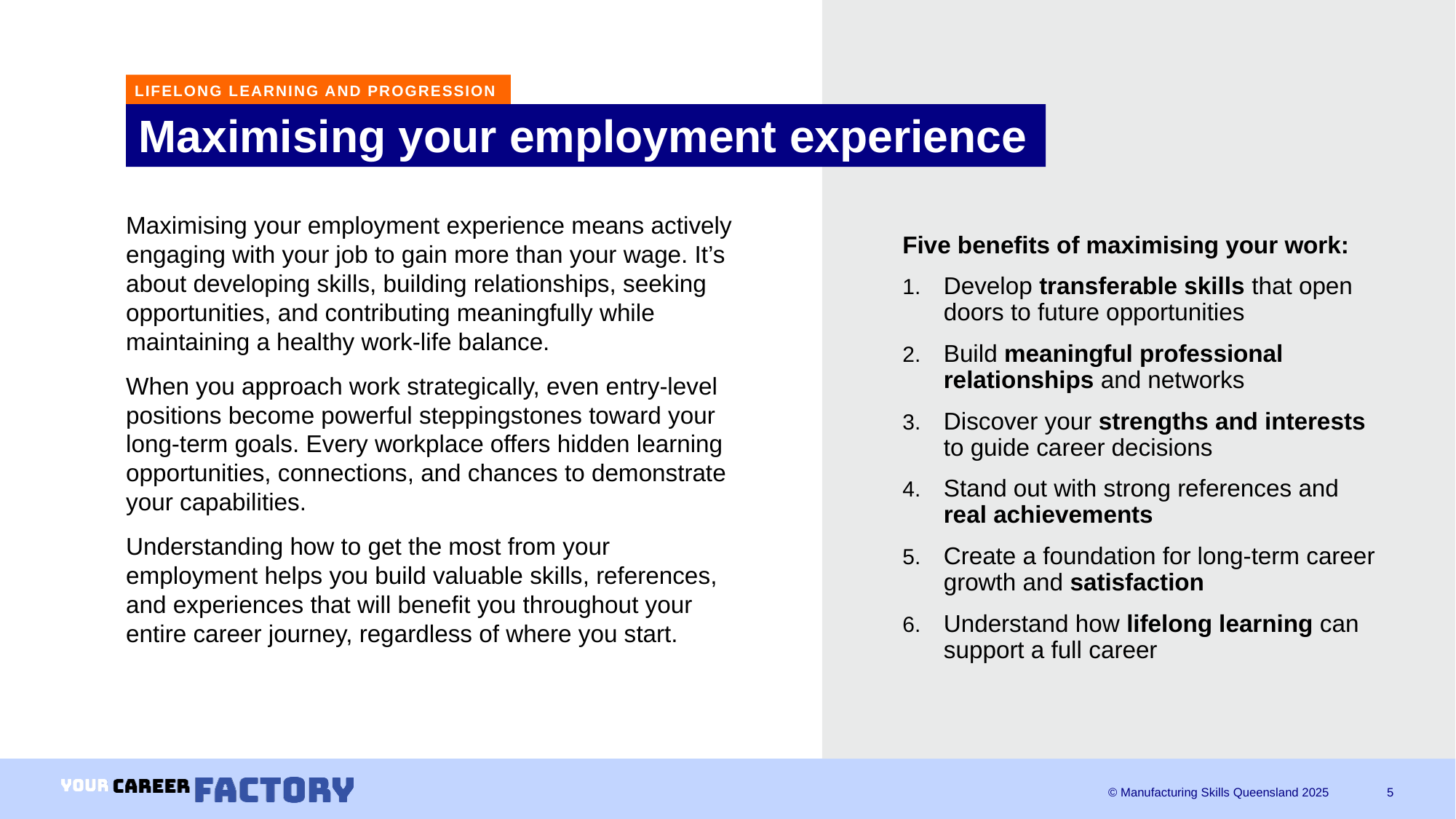

LIFELONG LEARNING AND PROGRESSION
# Maximising your employment experience
Maximising your employment experience means actively engaging with your job to gain more than your wage. It’s about developing skills, building relationships, seeking opportunities, and contributing meaningfully while maintaining a healthy work-life balance.
When you approach work strategically, even entry-level positions become powerful steppingstones toward your long-term goals. Every workplace offers hidden learning opportunities, connections, and chances to demonstrate your capabilities.
Understanding how to get the most from your employment helps you build valuable skills, references, and experiences that will benefit you throughout your entire career journey, regardless of where you start.
Five benefits of maximising your work:
Develop transferable skills that open doors to future opportunities
Build meaningful professional relationships and networks
Discover your strengths and interests to guide career decisions
Stand out with strong references and real achievements
Create a foundation for long-term career growth and satisfaction
Understand how lifelong learning can support a full career